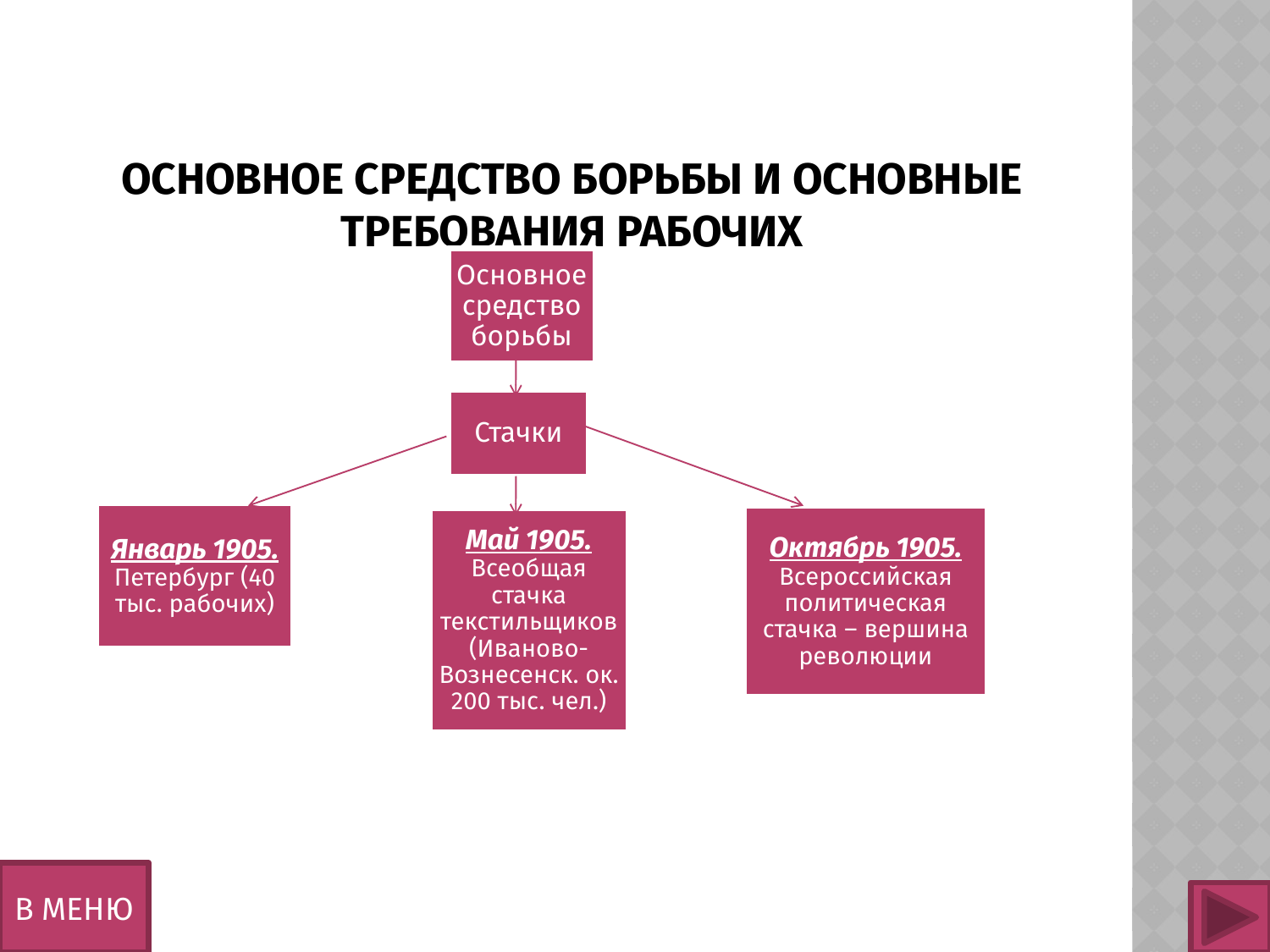

# Основное средство борьбы и основные требования рабочих
Основное средство борьбы
Стачки
Январь 1905. Петербург (40 тыс. рабочих)
Май 1905. Всеобщая стачка текстильщиков (Иваново-Вознесенск. ок. 200 тыс. чел.)
Октябрь 1905. Всероссийская политическая стачка – вершина революции
В МЕНЮ